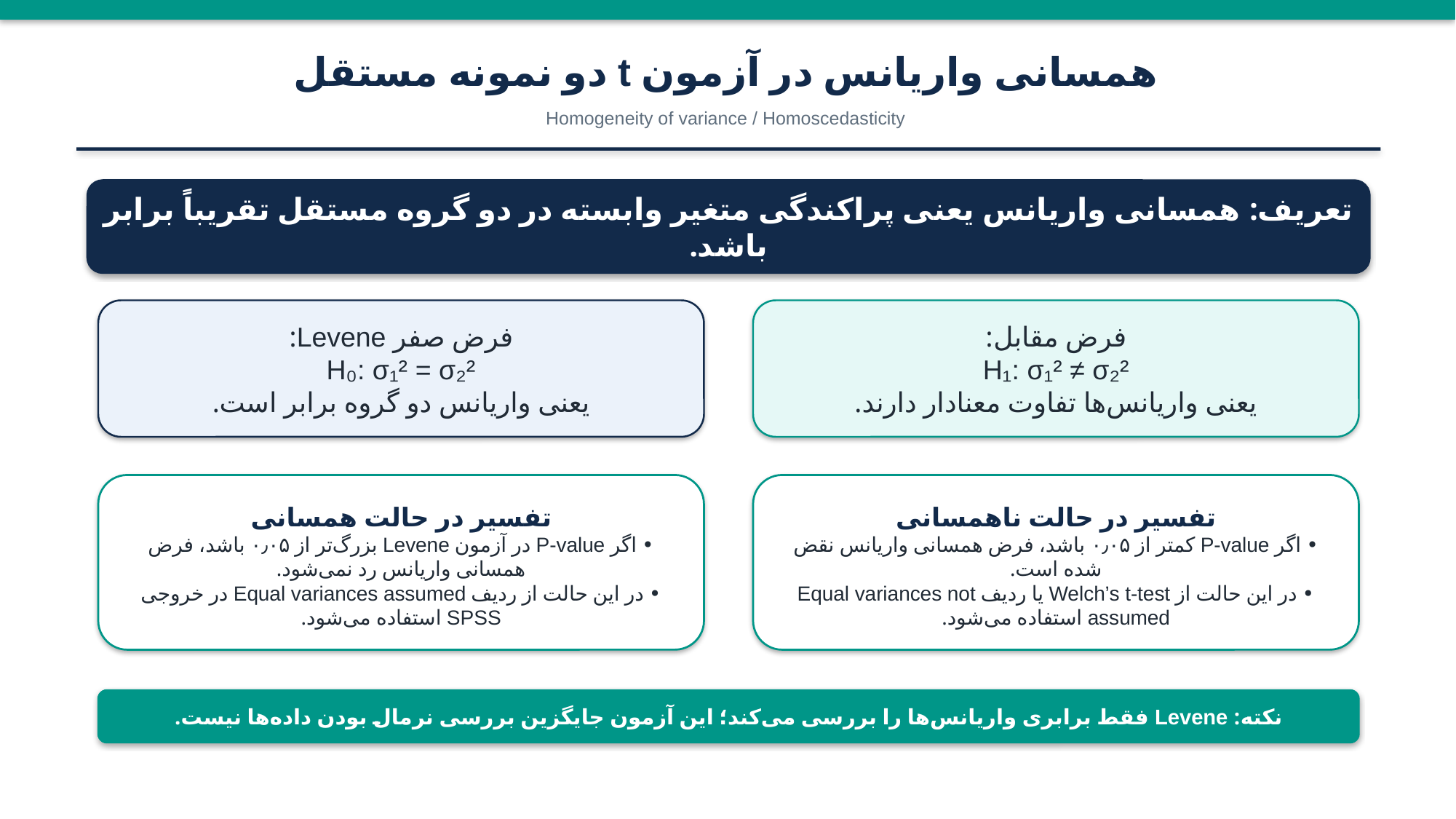

همسانی واریانس در آزمون t دو نمونه مستقل
Homogeneity of variance / Homoscedasticity

تعریف: همسانی واریانس یعنی پراکندگی متغیر وابسته در دو گروه مستقل تقریباً برابر باشد.
فرض صفر Levene:
H₀: σ₁² = σ₂²
یعنی واریانس دو گروه برابر است.
فرض مقابل:
H₁: σ₁² ≠ σ₂²
یعنی واریانس‌ها تفاوت معنادار دارند.
تفسیر در حالت همسانی
• اگر P-value در آزمون Levene بزرگ‌تر از ۰٫۰۵ باشد، فرض همسانی واریانس رد نمی‌شود.
• در این حالت از ردیف Equal variances assumed در خروجی SPSS استفاده می‌شود.
تفسیر در حالت ناهمسانی
• اگر P-value کمتر از ۰٫۰۵ باشد، فرض همسانی واریانس نقض شده است.
• در این حالت از Welch’s t-test یا ردیف Equal variances not assumed استفاده می‌شود.
نکته: Levene فقط برابری واریانس‌ها را بررسی می‌کند؛ این آزمون جایگزین بررسی نرمال بودن داده‌ها نیست.